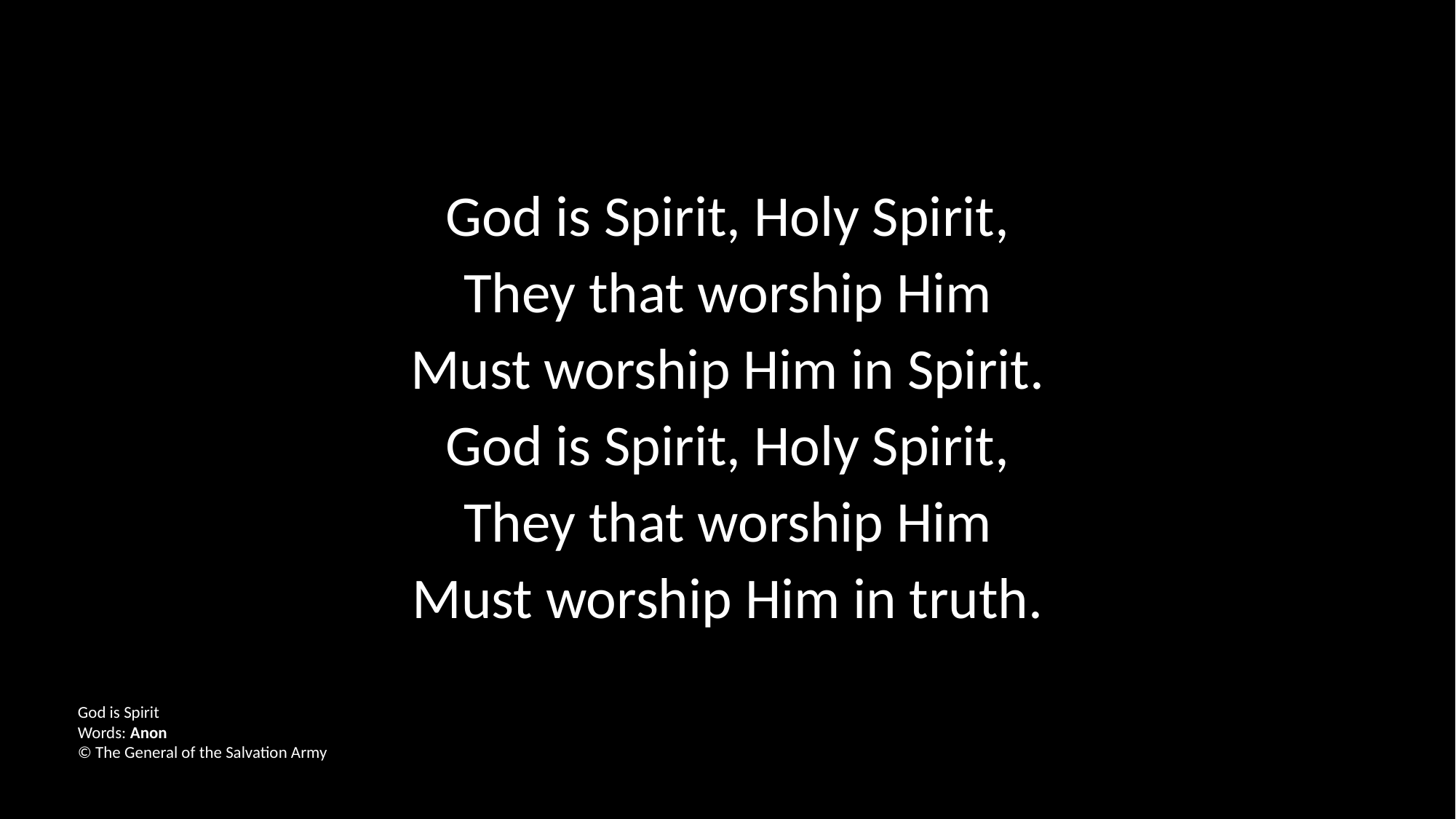

God is Spirit, Holy Spirit,
They that worship Him
Must worship Him in Spirit.
God is Spirit, Holy Spirit,
They that worship Him
Must worship Him in truth.
God is Spirit
Words: Anon
© The General of the Salvation Army